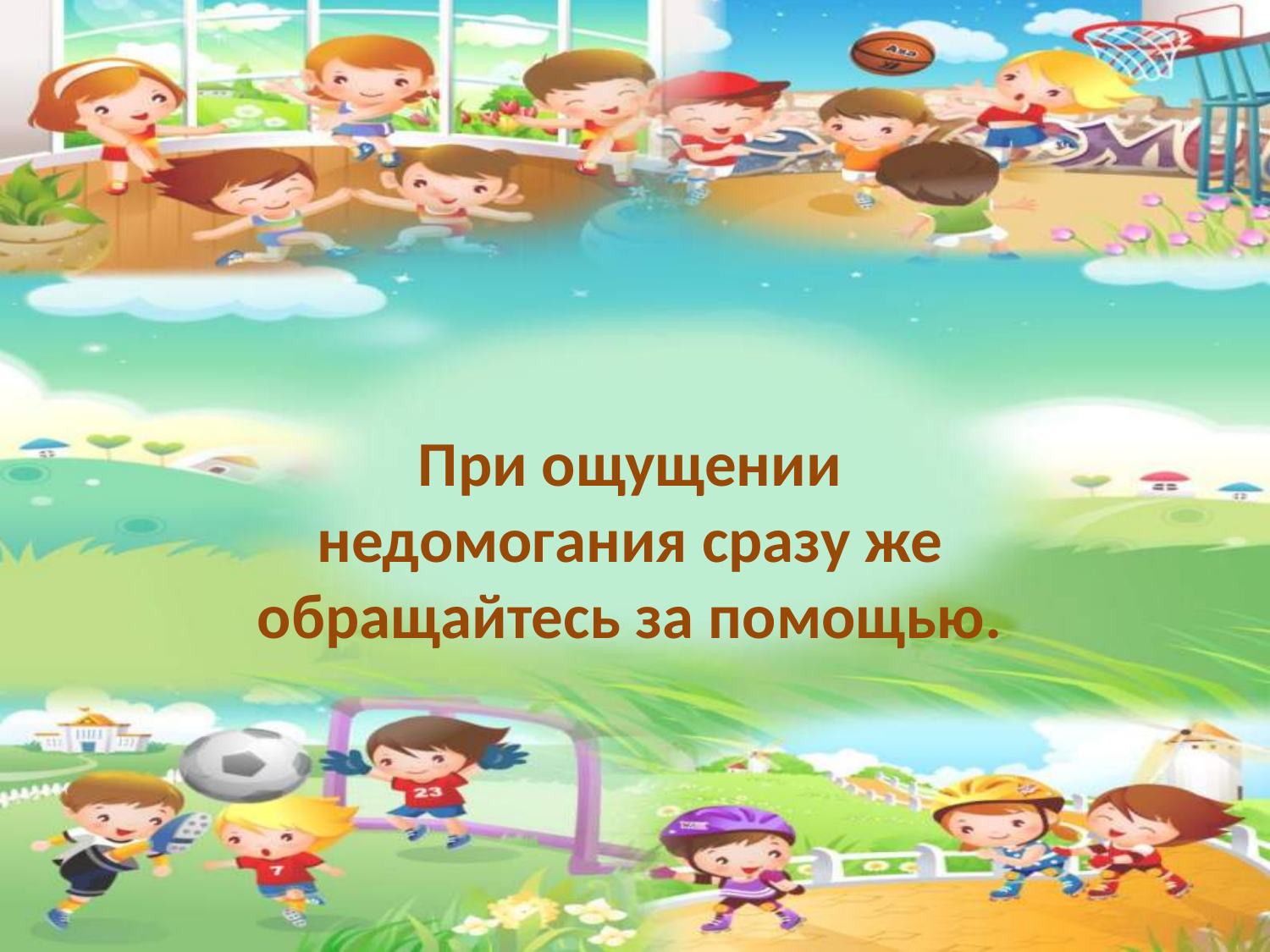

При ощущении недомогания сразу же обращайтесь за помощью.